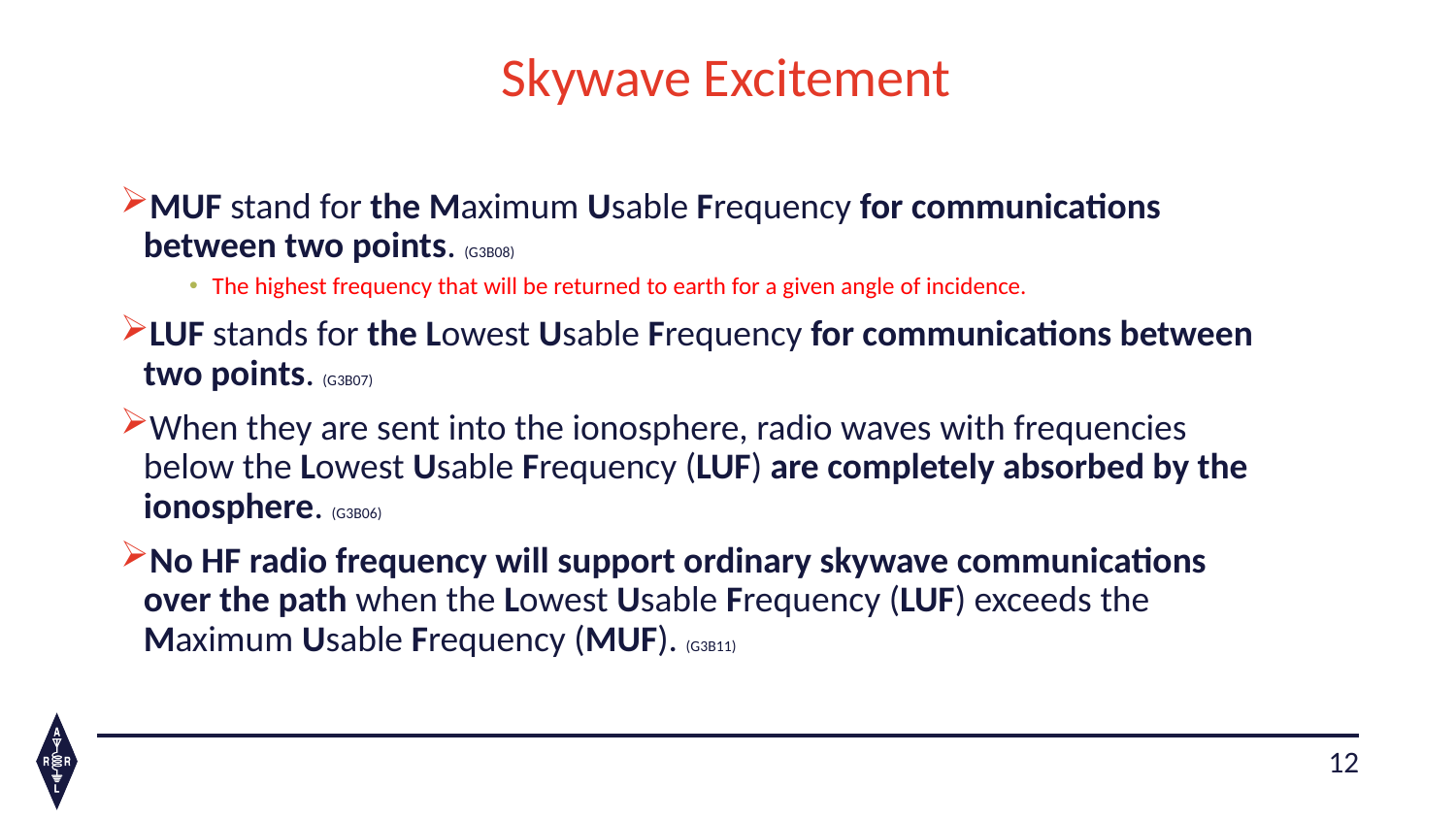

# Skywave Excitement
MUF stand for the Maximum Usable Frequency for communications between two points. (G3B08)
The highest frequency that will be returned to earth for a given angle of incidence.
LUF stands for the Lowest Usable Frequency for communications between two points. (G3B07)
When they are sent into the ionosphere, radio waves with frequencies below the Lowest Usable Frequency (LUF) are completely absorbed by the ionosphere. (G3B06)
No HF radio frequency will support ordinary skywave communications over the path when the Lowest Usable Frequency (LUF) exceeds the Maximum Usable Frequency (MUF). (G3B11)

12